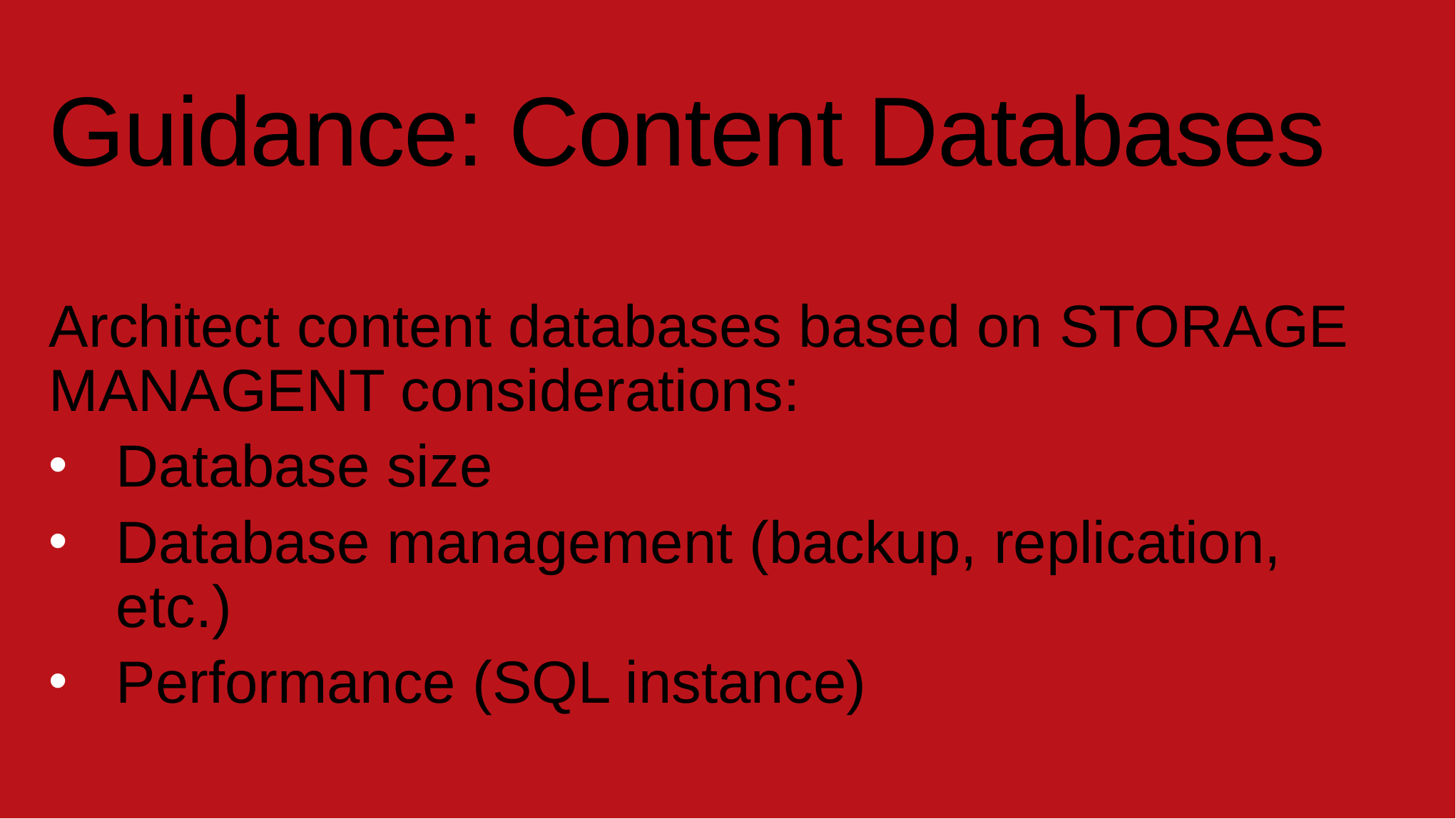

# Guidance: Content Databases
Architect content databases based on STORAGE MANAGENT considerations:
Database size
Database management (backup, replication, etc.)
Performance (SQL instance)